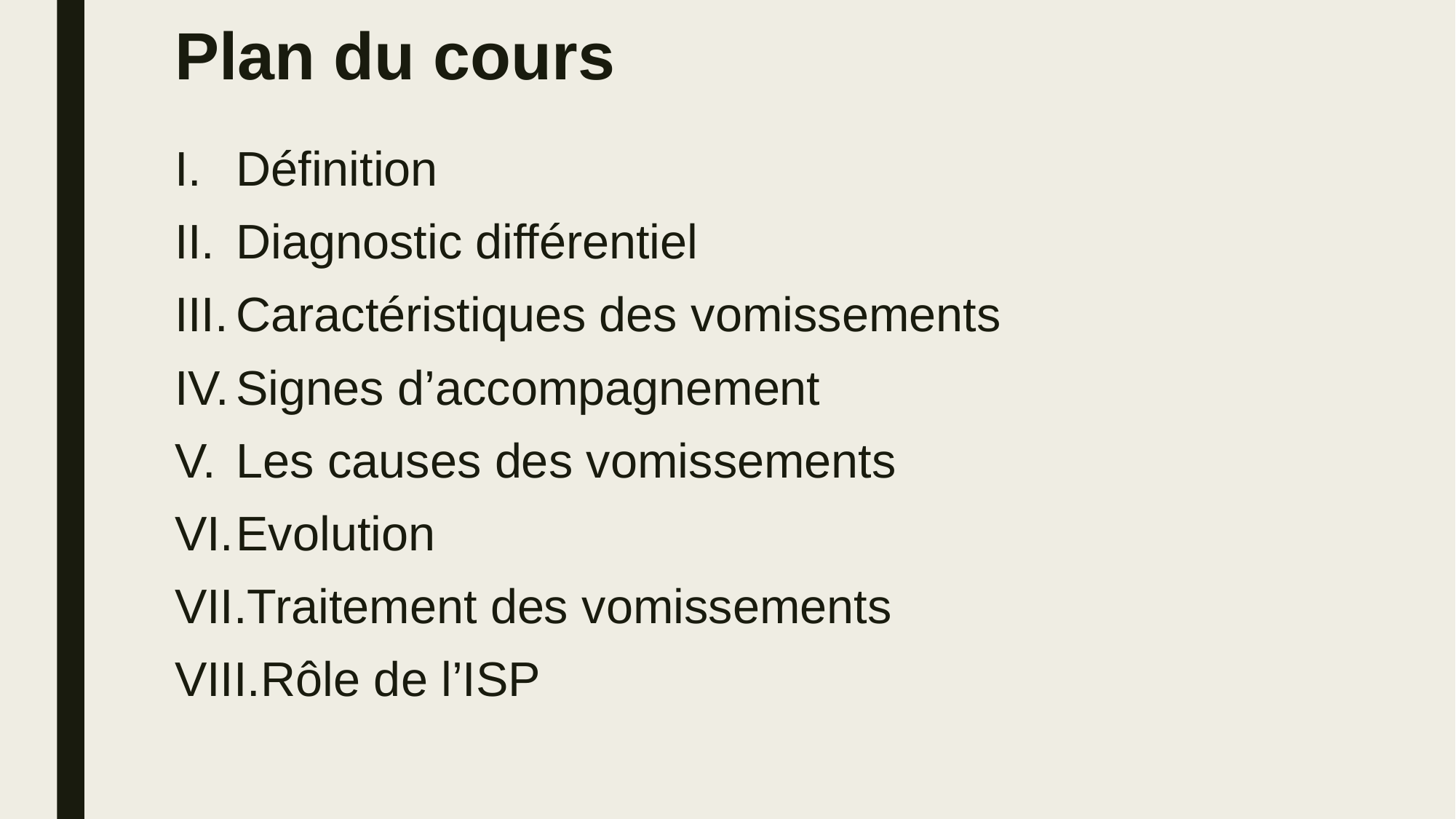

# Plan du cours
Définition
Diagnostic différentiel
Caractéristiques des vomissements
Signes d’accompagnement
Les causes des vomissements
Evolution
Traitement des vomissements
Rôle de l’ISP